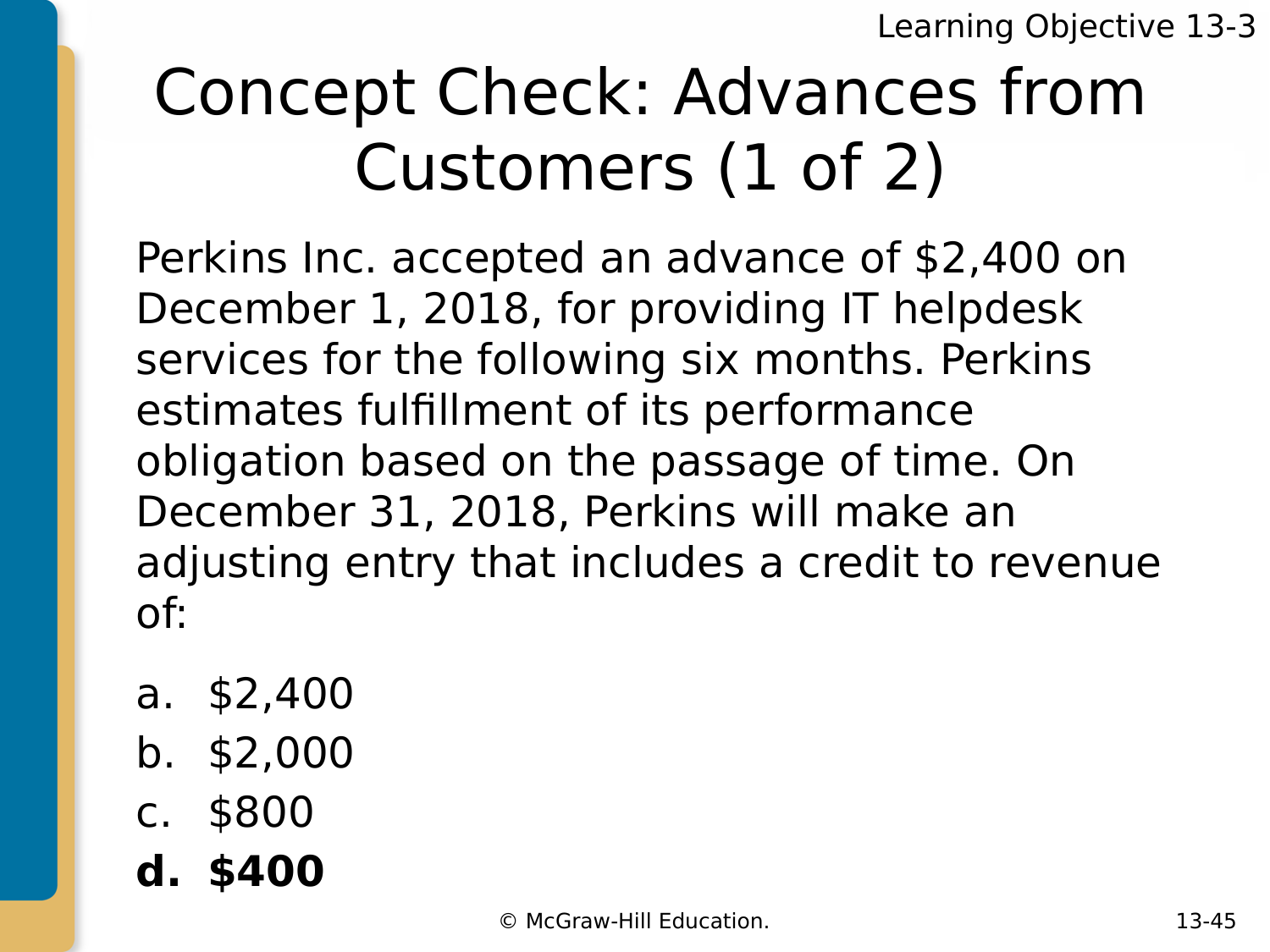

Learning Objective 13-3
# Concept Check: Advances from Customers (1 of 2)
Perkins Inc. accepted an advance of $2,400 on December 1, 2018, for providing IT helpdesk services for the following six months. Perkins estimates fulfillment of its performance obligation based on the passage of time. On December 31, 2018, Perkins will make an adjusting entry that includes a credit to revenue of:
$2,400
$2,000
$800
$400